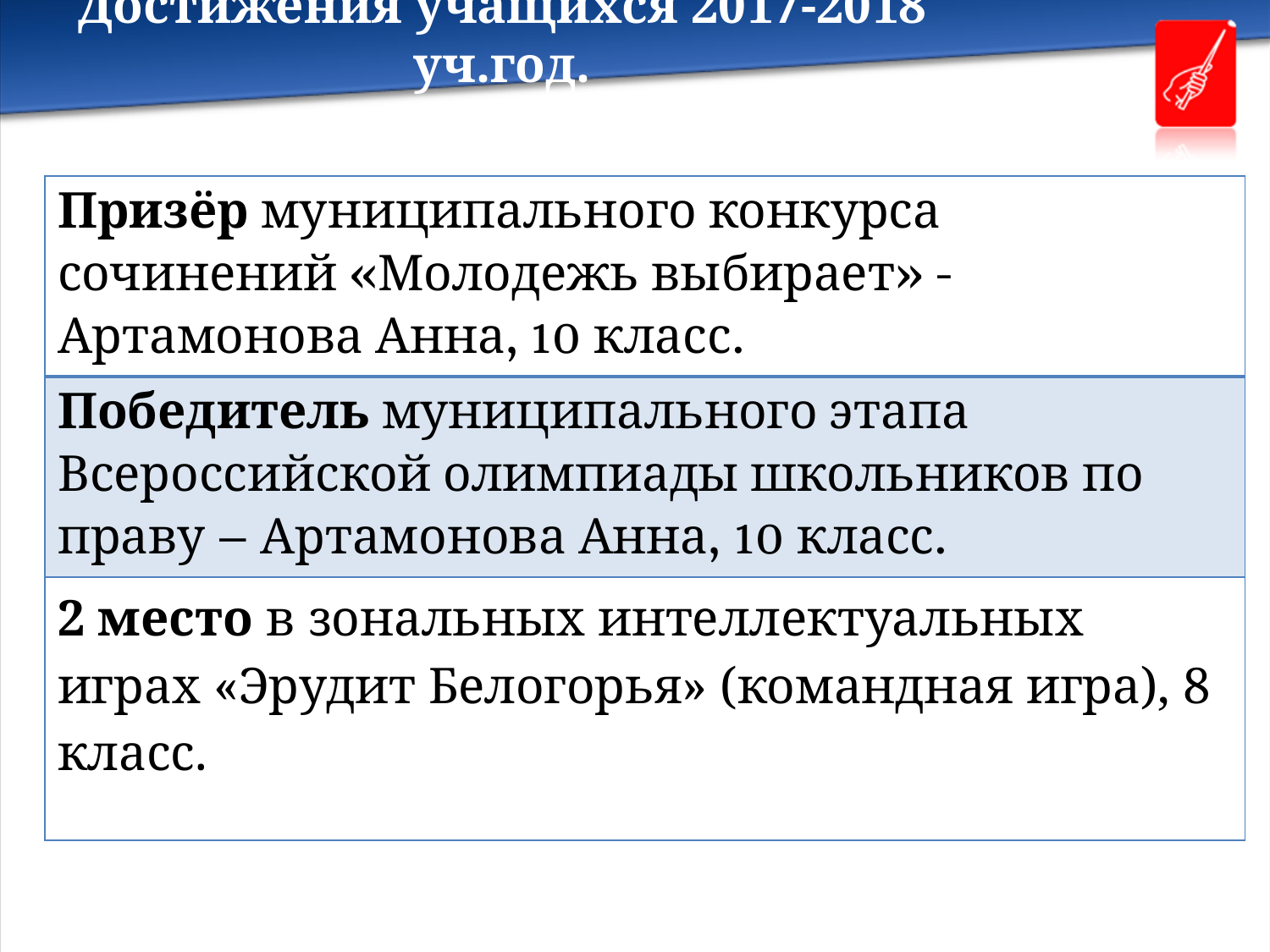

# Достижения учащихся 2017-2018 уч.год.
| Призёр муниципального конкурса сочинений «Молодежь выбирает» - Артамонова Анна, 10 класс. |
| --- |
| Победитель муниципального этапа Всероссийской олимпиады школьников по праву – Артамонова Анна, 10 класс. |
| 2 место в зональных интеллектуальных играх «Эрудит Белогорья» (командная игра), 8 класс. |